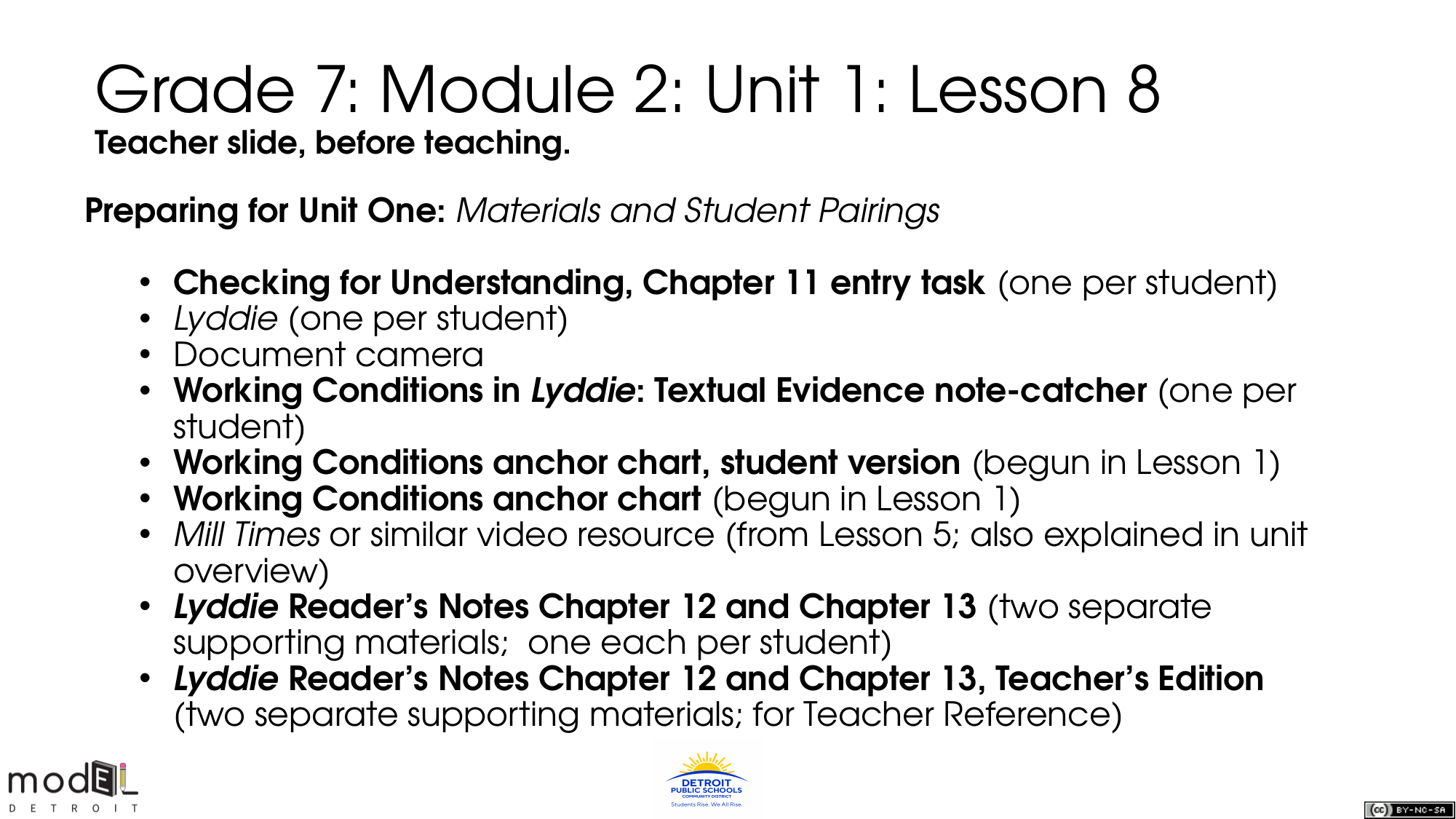

Grade 7: Module 2: Unit 1: Lesson 8
Teacher slide, before teaching.
Preparing for Unit One: Materials and Student Pairings

Checking for Understanding, Chapter 11 entry task (one per student)
Lyddie (one per student)
Document camera
Working Conditions in Lyddie: Textual Evidence note-catcher (one per student)
Working Conditions anchor chart, student version (begun in Lesson 1)
Working Conditions anchor chart (begun in Lesson 1)
Mill Times or similar video resource (from Lesson 5; also explained in unit overview)
Lyddie Reader’s Notes Chapter 12 and Chapter 13 (two separate supporting materials;  one each per student)
Lyddie Reader’s Notes Chapter 12 and Chapter 13, Teacher’s Edition (two separate supporting materials; for Teacher Reference)